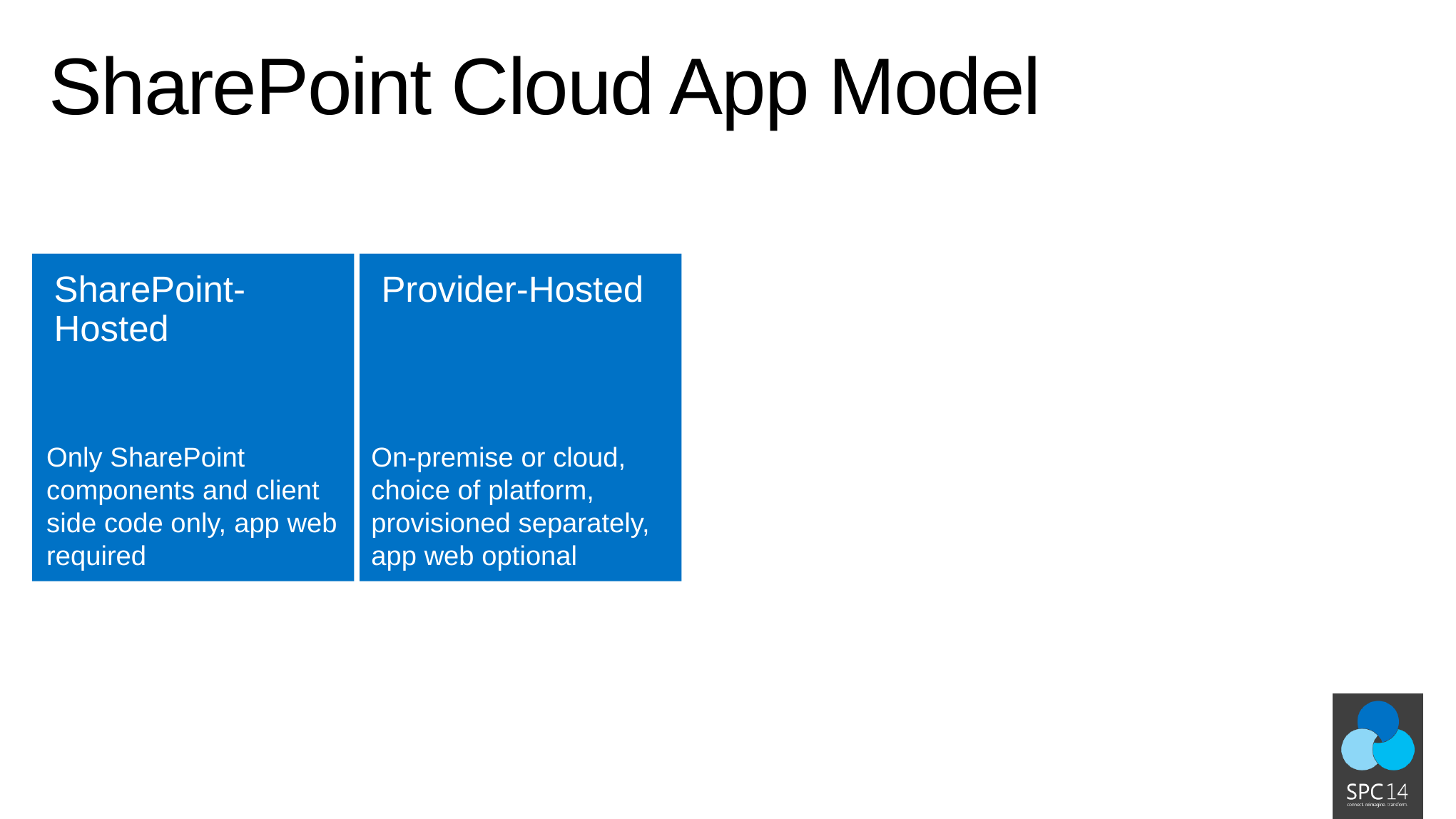

# SharePoint Cloud App Model
SharePoint-Hosted

Provider-Hosted

On-premise or cloud, choice of platform, provisioned separately, app web optional
Only SharePoint components and client side code only, app web required
On-premise or cloud, choice of platform, provisioned separately, app web optional